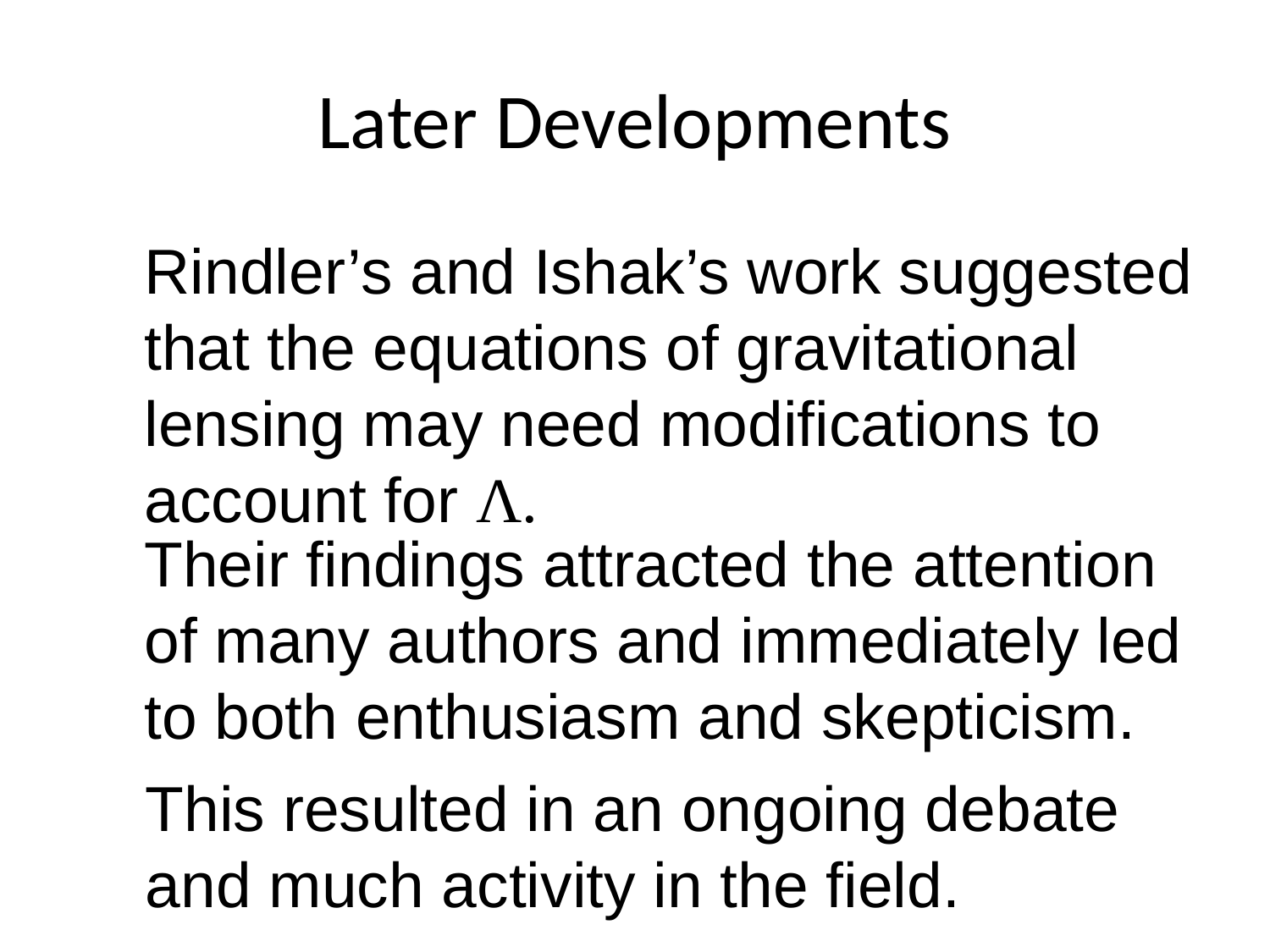

# Later Developments
Rindler’s and Ishak’s work suggested that the equations of gravitational lensing may need modifications to account for Λ.
Their findings attracted the attention of many authors and immediately led to both enthusiasm and skepticism.
This resulted in an ongoing debate and much activity in the field.